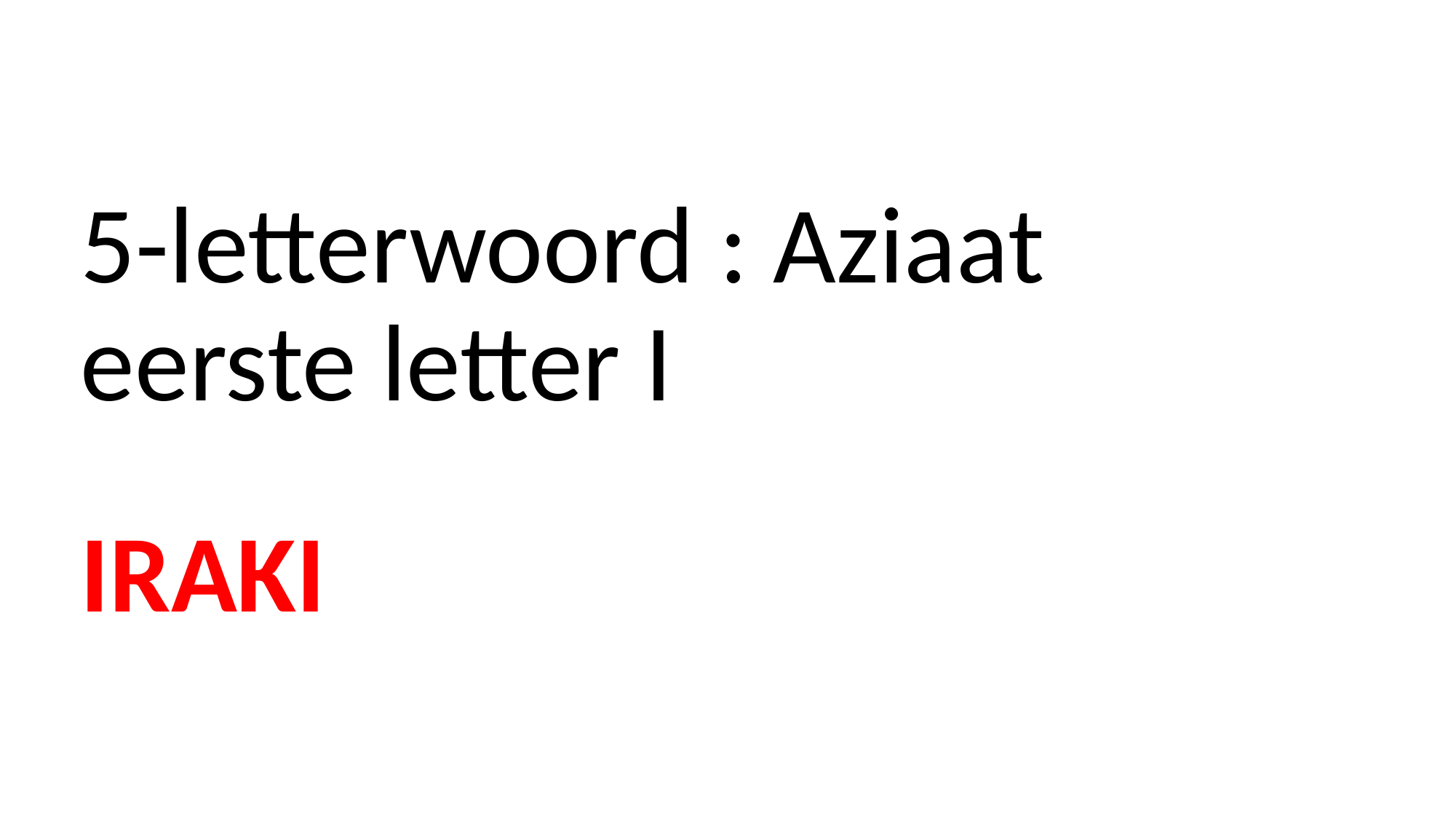

# 5-letterwoord : Aziaat eerste letter I
IRAKI